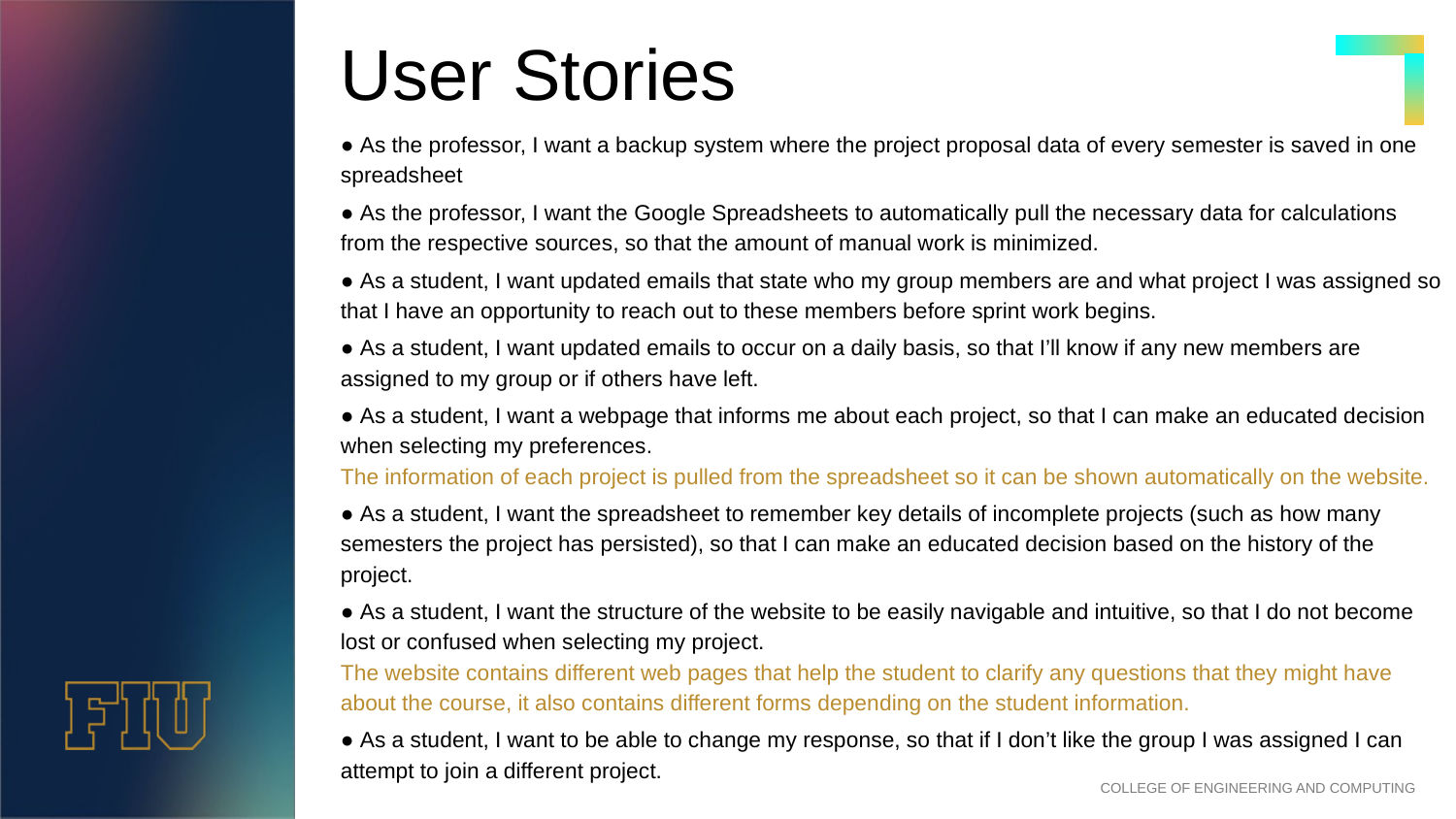

# User Stories
● As the professor, I want a backup system where the project proposal data of every semester is saved in one spreadsheet
● As the professor, I want the Google Spreadsheets to automatically pull the necessary data for calculations from the respective sources, so that the amount of manual work is minimized.
● As a student, I want updated emails that state who my group members are and what project I was assigned so that I have an opportunity to reach out to these members before sprint work begins.
● As a student, I want updated emails to occur on a daily basis, so that I’ll know if any new members are assigned to my group or if others have left.
● As a student, I want a webpage that informs me about each project, so that I can make an educated decision when selecting my preferences.
The information of each project is pulled from the spreadsheet so it can be shown automatically on the website.
● As a student, I want the spreadsheet to remember key details of incomplete projects (such as how many semesters the project has persisted), so that I can make an educated decision based on the history of the project.
● As a student, I want the structure of the website to be easily navigable and intuitive, so that I do not become lost or confused when selecting my project.
The website contains different web pages that help the student to clarify any questions that they might have about the course, it also contains different forms depending on the student information.
● As a student, I want to be able to change my response, so that if I don’t like the group I was assigned I can attempt to join a different project.